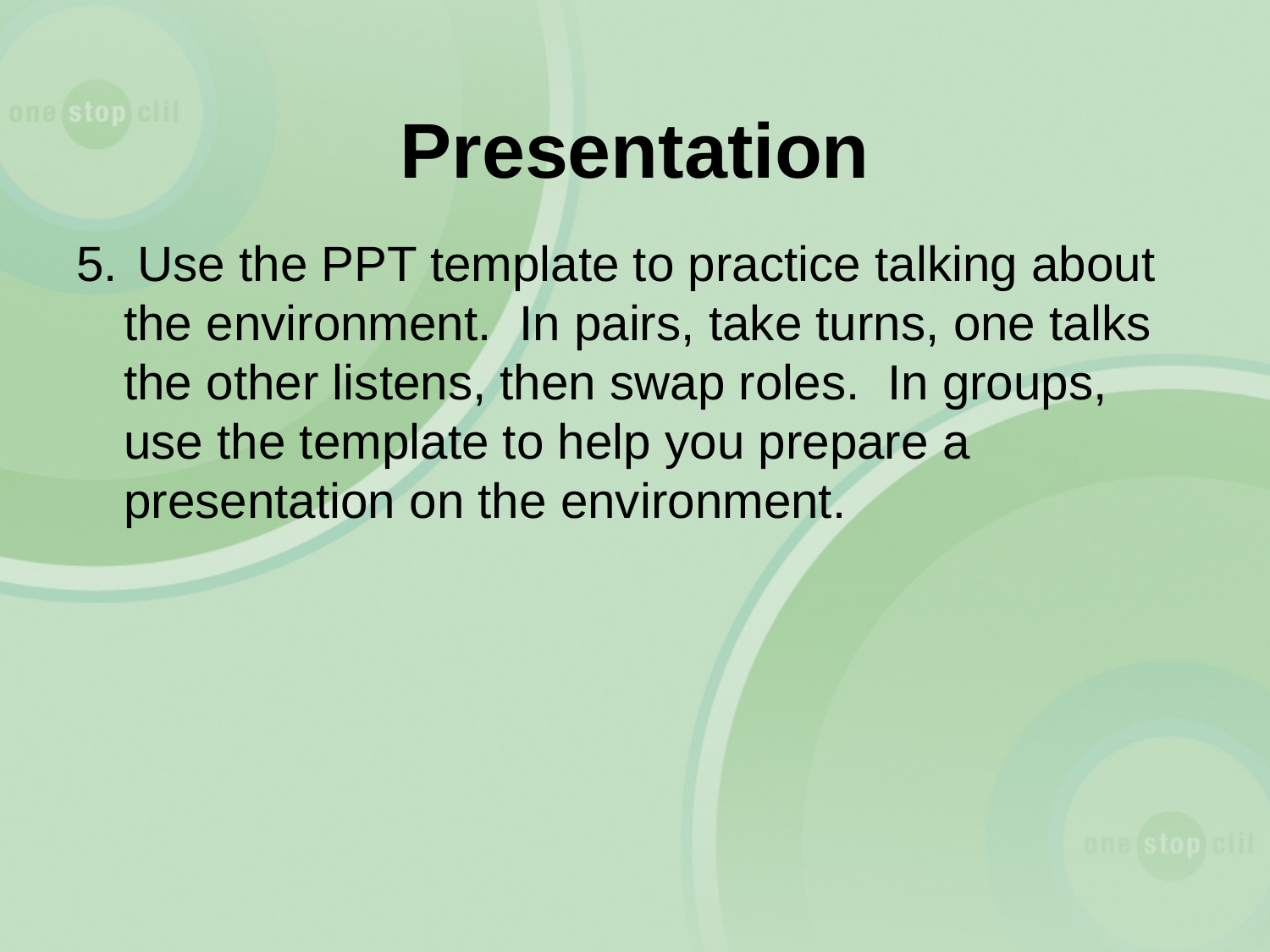

# Presentation
5.	 Use the PPT template to practice talking about the environment.  In pairs, take turns, one talks the other listens, then swap roles.  In groups, use the template to help you prepare a presentation on the environment.